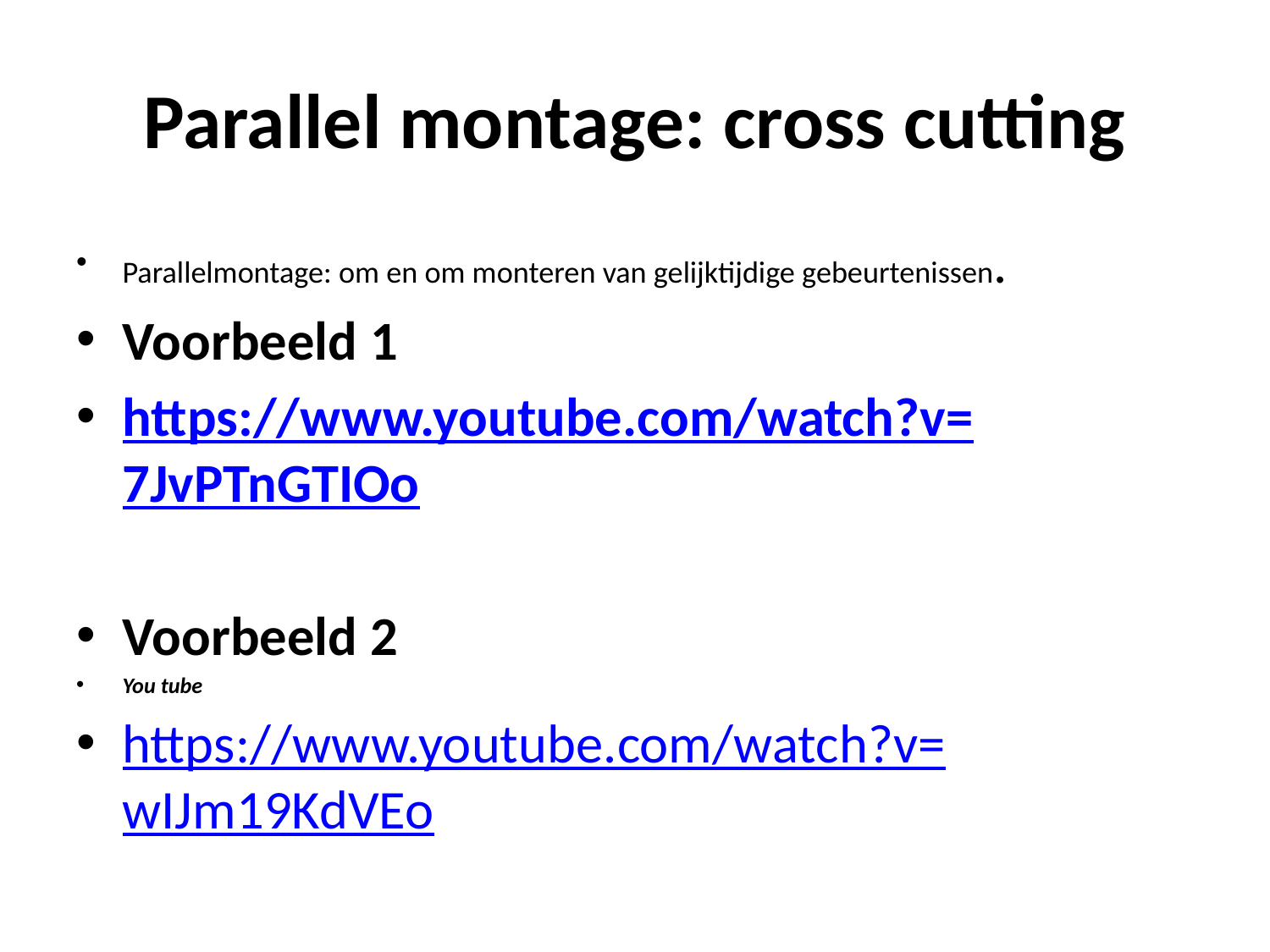

# Parallel montage: cross cutting
Parallelmontage: om en om monteren van gelijktijdige gebeurtenissen.
Voorbeeld 1
https://www.youtube.com/watch?v=7JvPTnGTIOo

Voorbeeld 2
You tube
https://www.youtube.com/watch?v=wIJm19KdVEo